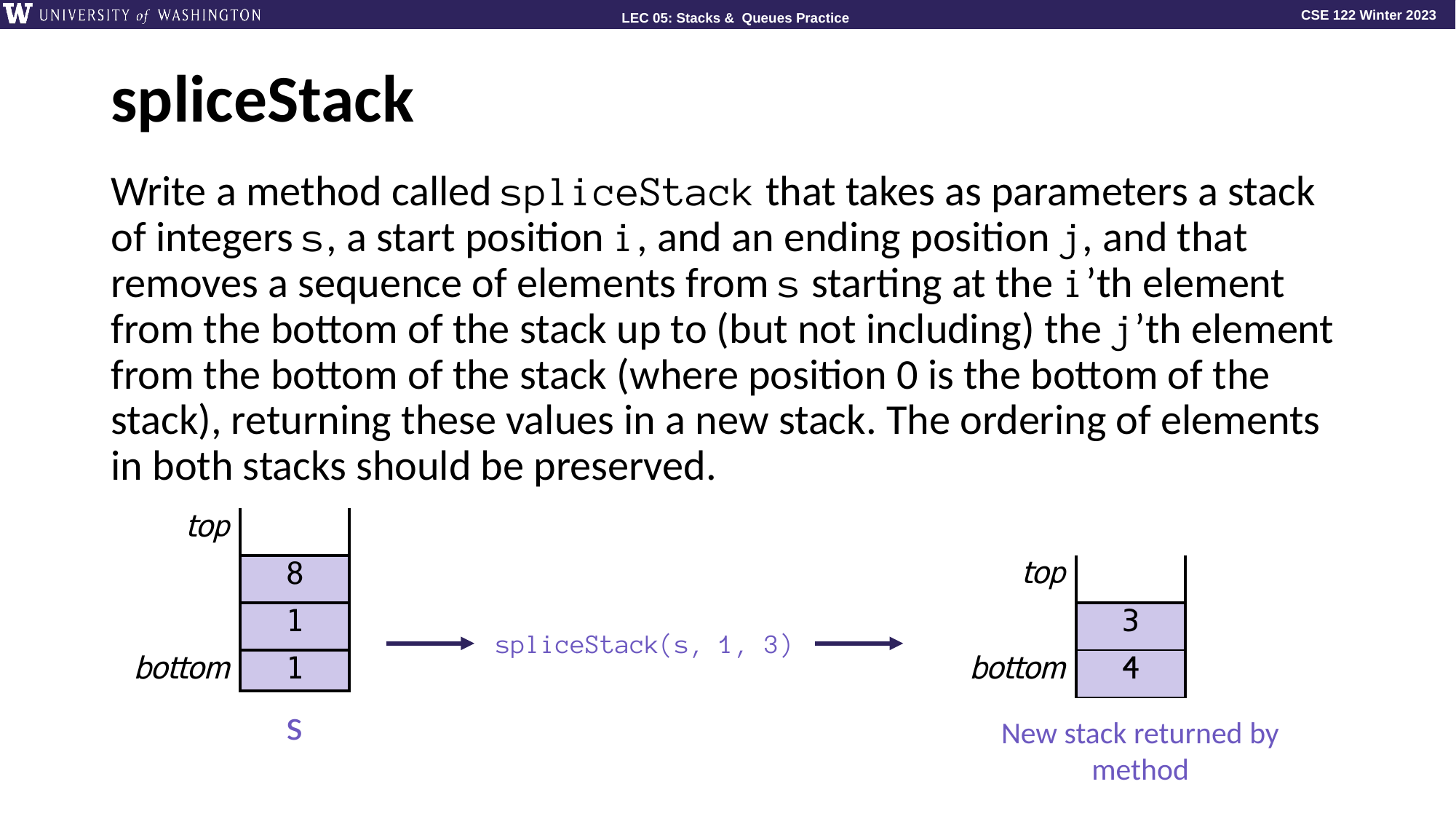

# spliceStack
Write a method called spliceStack that takes as parameters a stack of integers s, a start position i, and an ending position j, and that removes a sequence of elements from s starting at the i’th element from the bottom of the stack up to (but not including) the j’th element from the bottom of the stack (where position 0 is the bottom of the stack), returning these values in a new stack. The ordering of elements in both stacks should be preserved.
| top |  |
| --- | --- |
|  | 8 |
|  | 1 |
| bottom | 1 |
| top |  |
| --- | --- |
|  | 3 |
| bottom | 4 |
spliceStack(s, 1, 3)
s
New stack returned by method